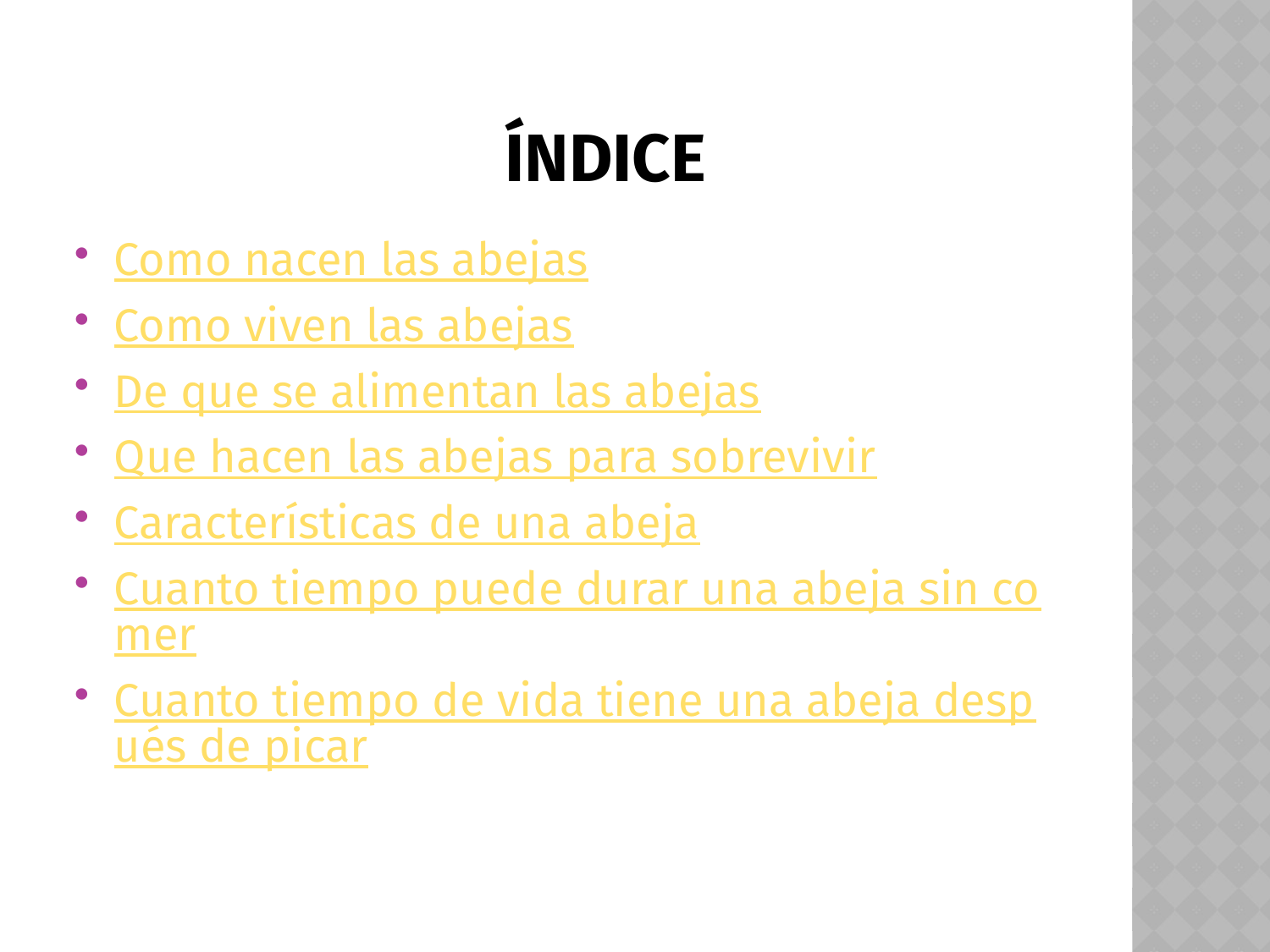

# índice
Como nacen las abejas
Como viven las abejas
De que se alimentan las abejas
Que hacen las abejas para sobrevivir
Características de una abeja
Cuanto tiempo puede durar una abeja sin comer
Cuanto tiempo de vida tiene una abeja después de picar